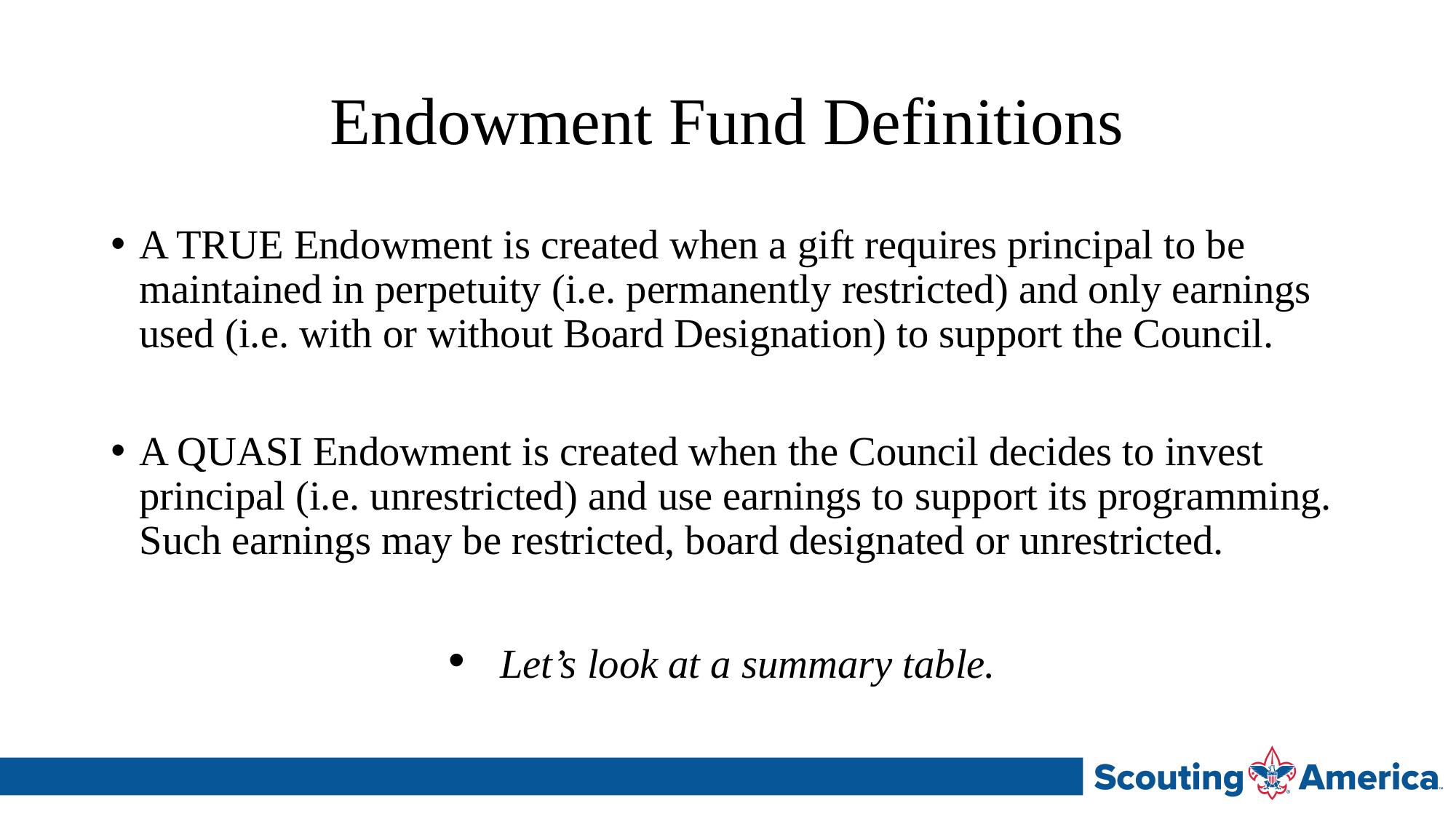

# Endowment Fund Definitions
A TRUE Endowment is created when a gift requires principal to be maintained in perpetuity (i.e. permanently restricted) and only earnings used (i.e. with or without Board Designation) to support the Council.

A QUASI Endowment is created when the Council decides to invest principal (i.e. unrestricted) and use earnings to support its programming.  Such earnings may be restricted, board designated or unrestricted.

 Let’s look at a summary table.